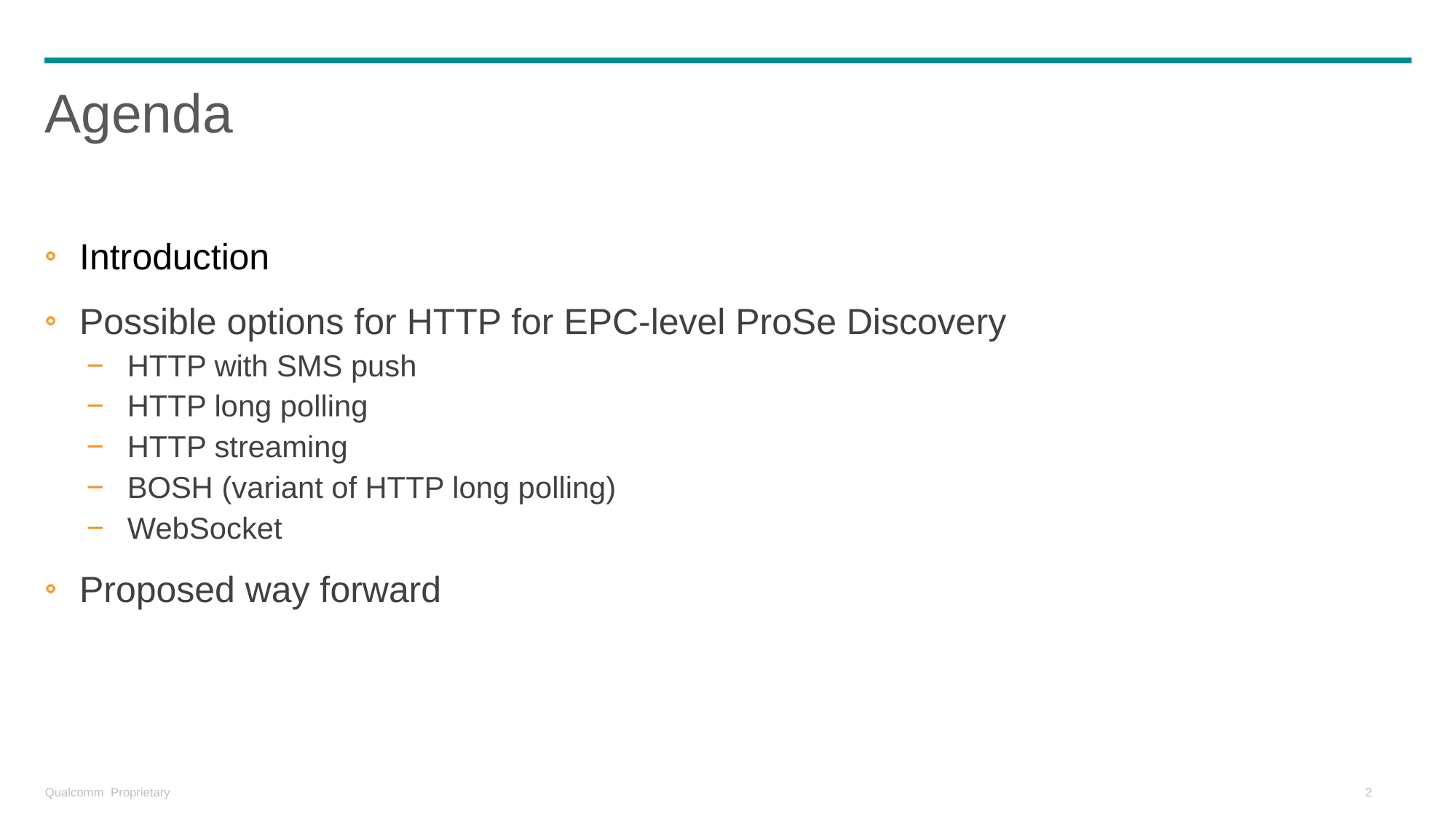

# Agenda
Introduction

Possible options for HTTP for EPC-level ProSe Discovery
HTTP with SMS push
HTTP long polling
HTTP streaming
BOSH (variant of HTTP long polling)
WebSocket

Proposed way forward